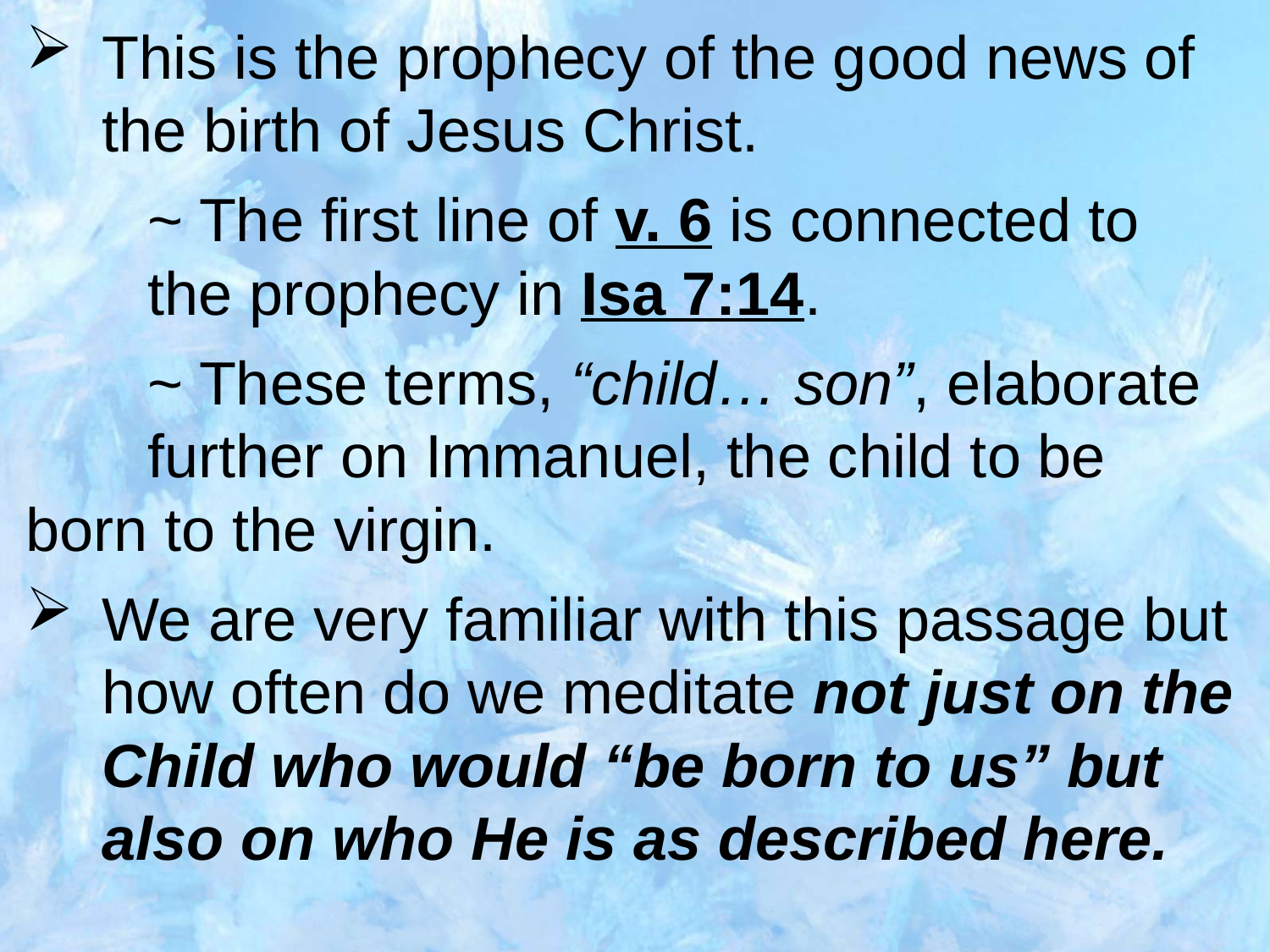

This is the prophecy of the good news of the birth of Jesus Christ.
		~ The first line of v. 6 is connected to 				the prophecy in Isa 7:14.
		~ These terms, “child… son”, elaborate 			further on Immanuel, the child to be 			born to the virgin.
We are very familiar with this passage but how often do we meditate not just on the Child who would “be born to us” but also on who He is as described here.